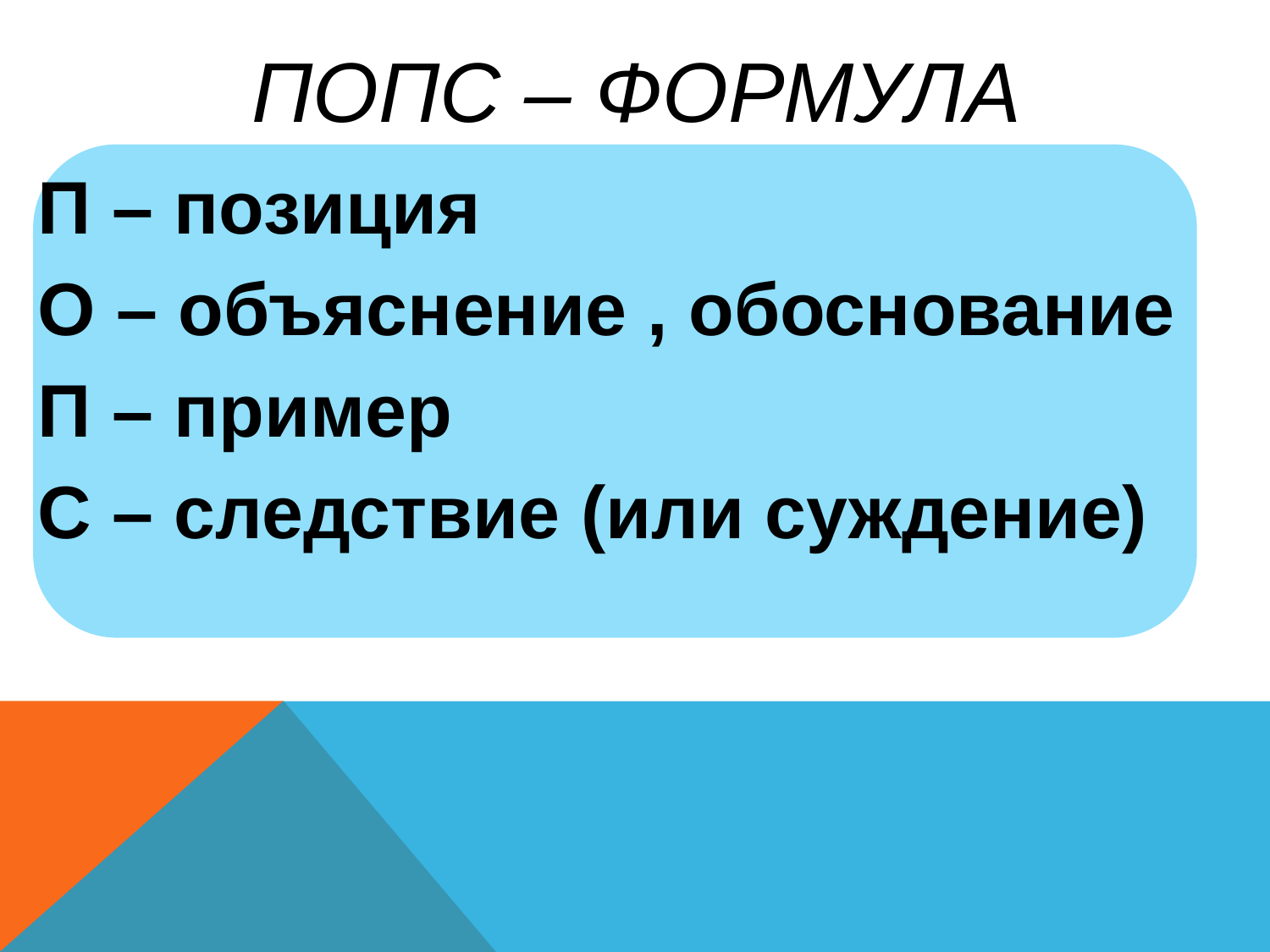

# ПОПС – формула

П – позиция
О – объяснение , обоснование
П – пример
С – следствие (или суждение)